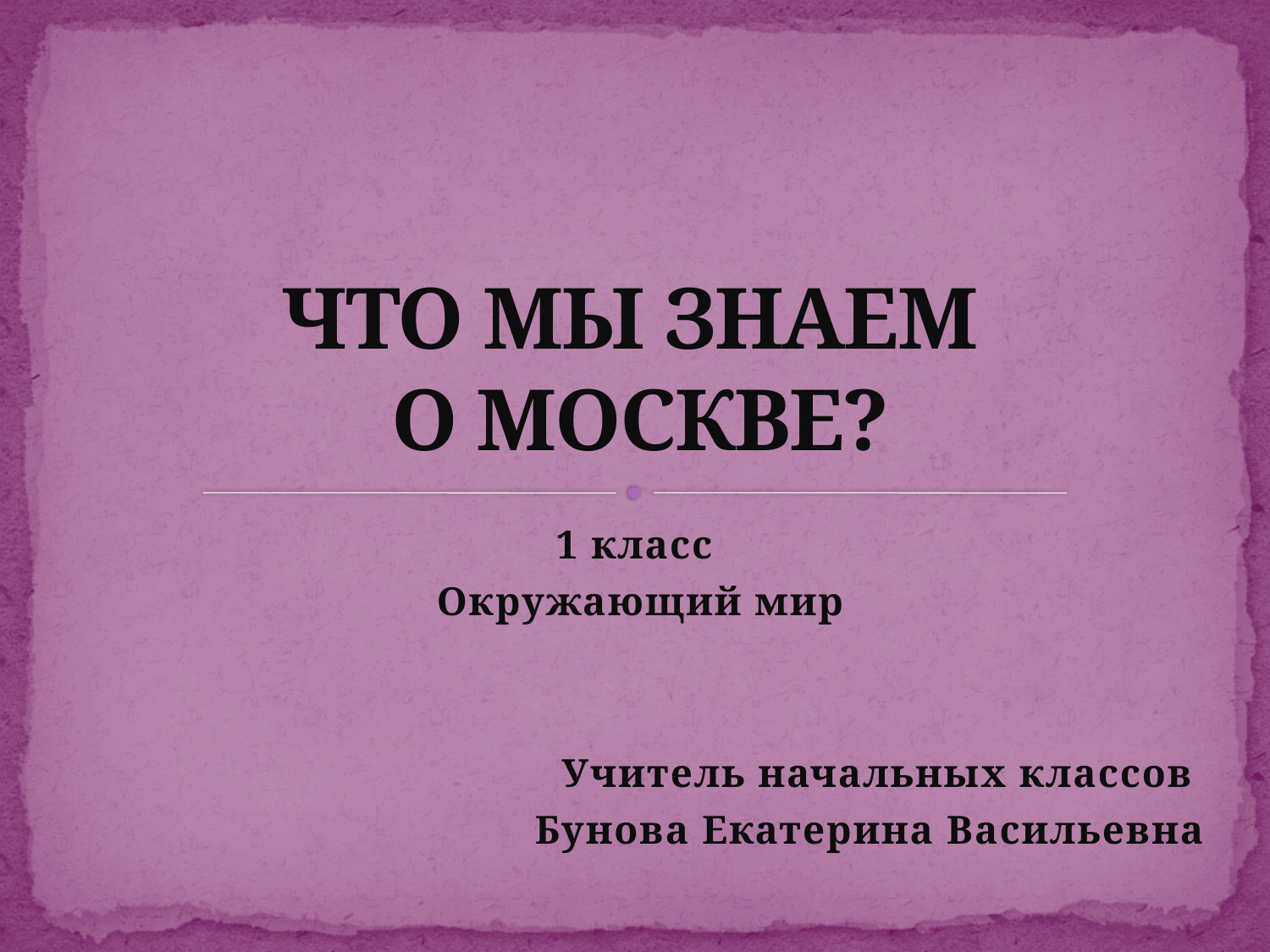

# ЧТО МЫ ЗНАЕМ О МОСКВЕ?
1 класс
Окружающий мир

Учитель начальных классов
Бунова Екатерина Васильевна